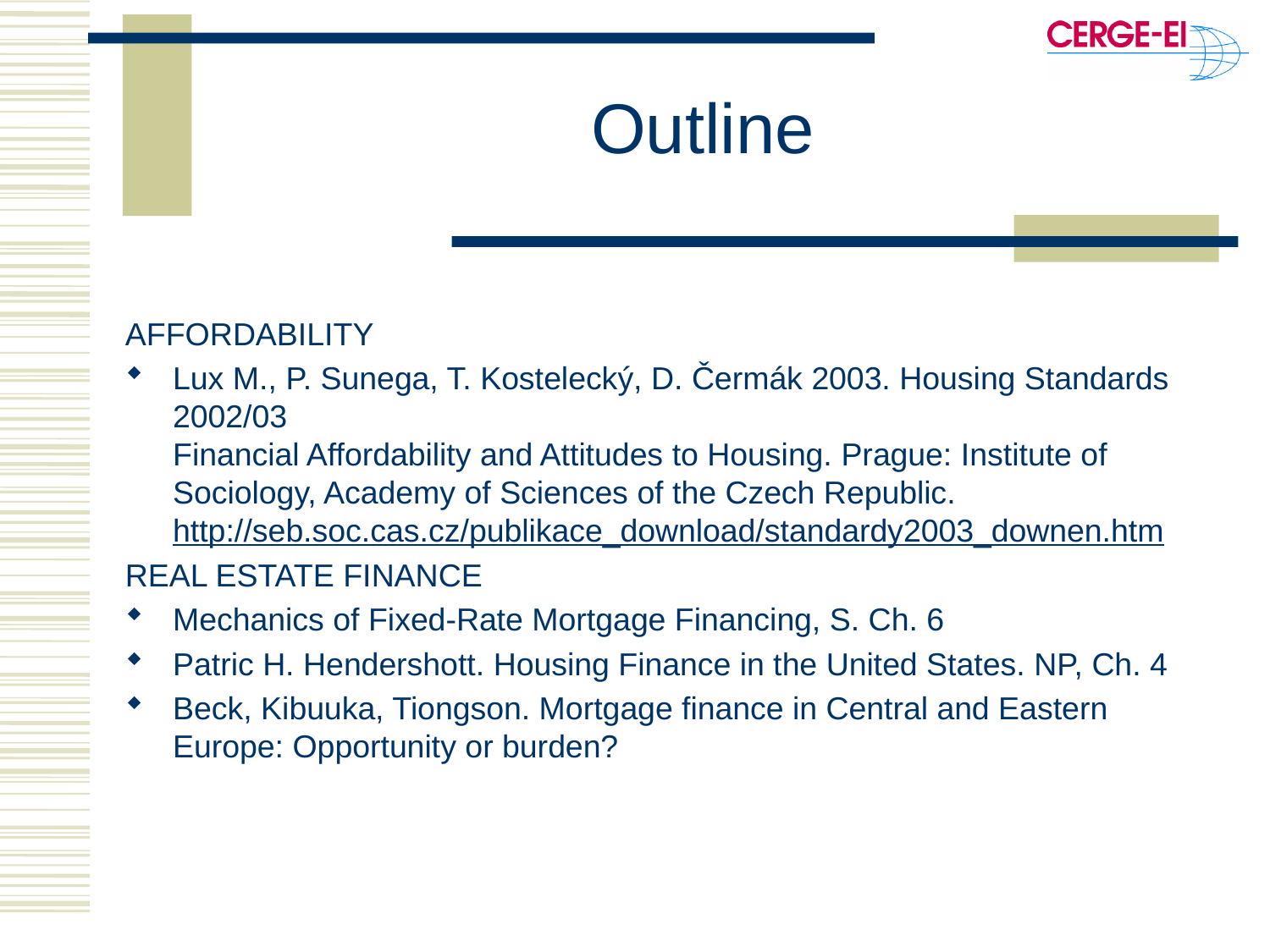

# Outline
AFFORDABILITY
Lux M., P. Sunega, T. Kostelecký, D. Čermák 2003. Housing Standards 2002/03
Financial Affordability and Attitudes to Housing. Prague: Institute of Sociology, Academy of Sciences of the Czech Republic. http://seb.soc.cas.cz/publikace_download/standardy2003_downen.htm
REAL ESTATE FINANCE
Mechanics of Fixed-Rate Mortgage Financing, S. Ch. 6
Patric H. Hendershott. Housing Finance in the United States. NP, Ch. 4
Beck, Kibuuka, Tiongson. Mortgage finance in Central and Eastern Europe: Opportunity or burden?